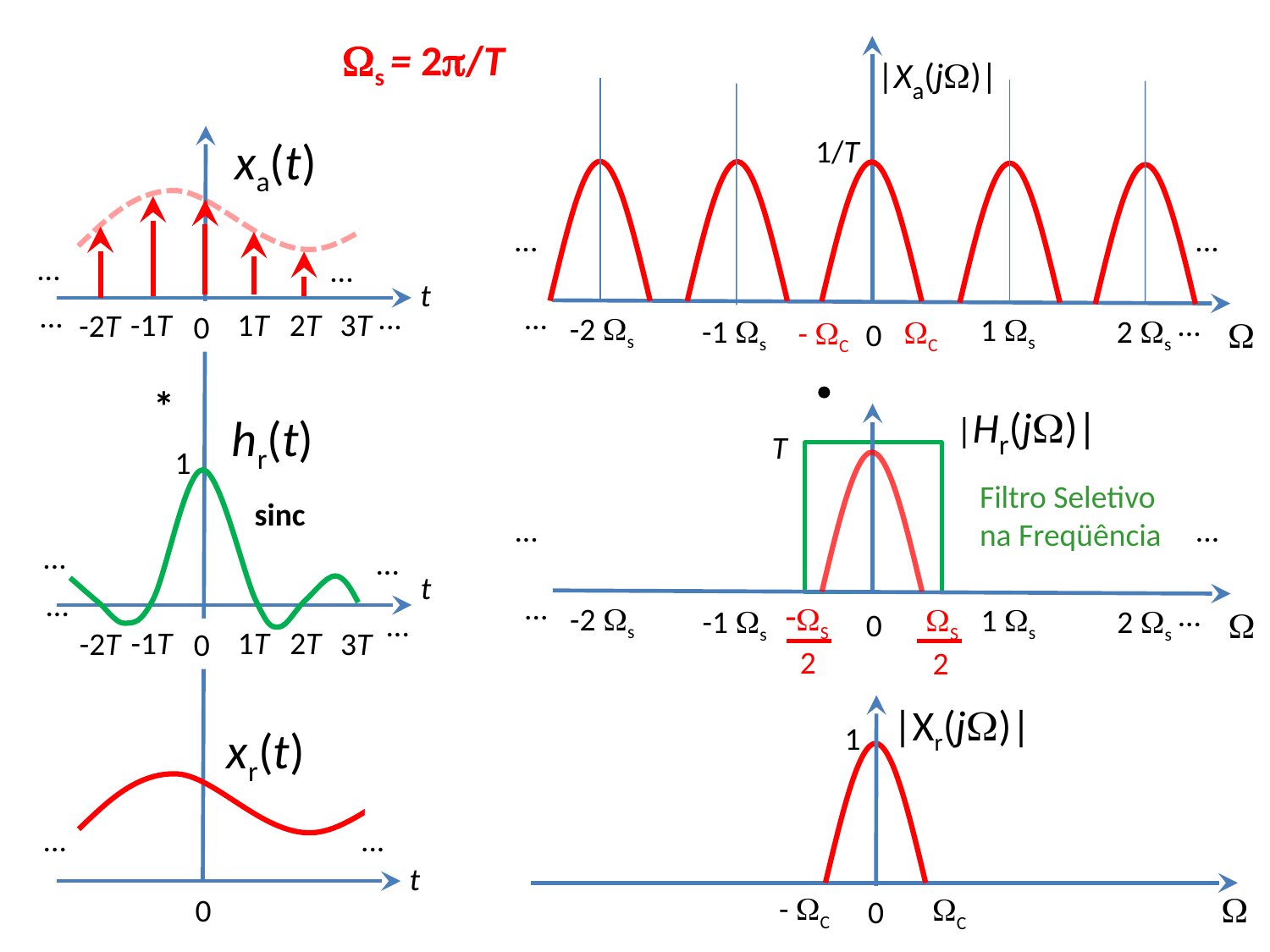

Ωs = 2π/T
|Xa(jΩ)|
xa(t)
1/T

...
...
...
...
t
...
...
...
-1T
1T
2T
3T
...
-2T
0
-2 Ωs
1 Ωs
-1 Ωs
2 Ωs
ΩC
- ΩC
Ω
0
•
*
|Hr(jΩ)|
hr(t)
T
1

Filtro Seletivo
na Freqüência
sinc
...
...
...
...
t
...
...
...
-2 Ωs
ΩS
  2
1 Ωs
ΩS
 2
-1 Ωs
2 Ωs
Ω
0
...
-1T
1T
2T
3T
-2T
0
|Xr(jΩ)|
1
xr(t)

...
...
t
Ω
- ΩC
ΩC
0
0